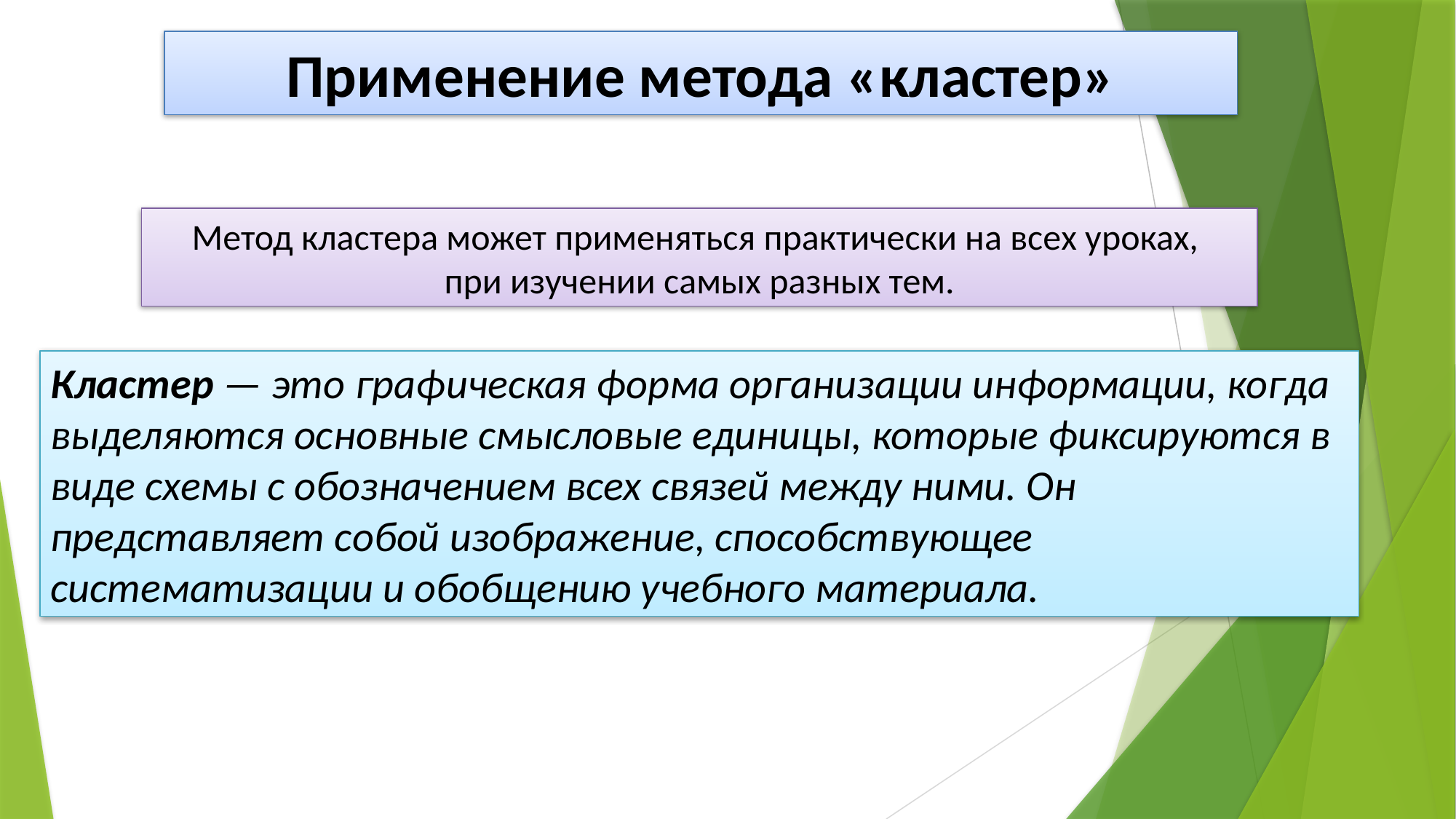

Применение метода «кластер»
Метод кластера может применяться практически на всех уроках,
при изучении самых разных тем.
Кластер — это графическая форма организации информации, когда выделяются основные смысловые единицы, которые фиксируются в виде схемы с обозначением всех связей между ними. Он представляет собой изображение, способствующее систематизации и обобщению учебного материала.